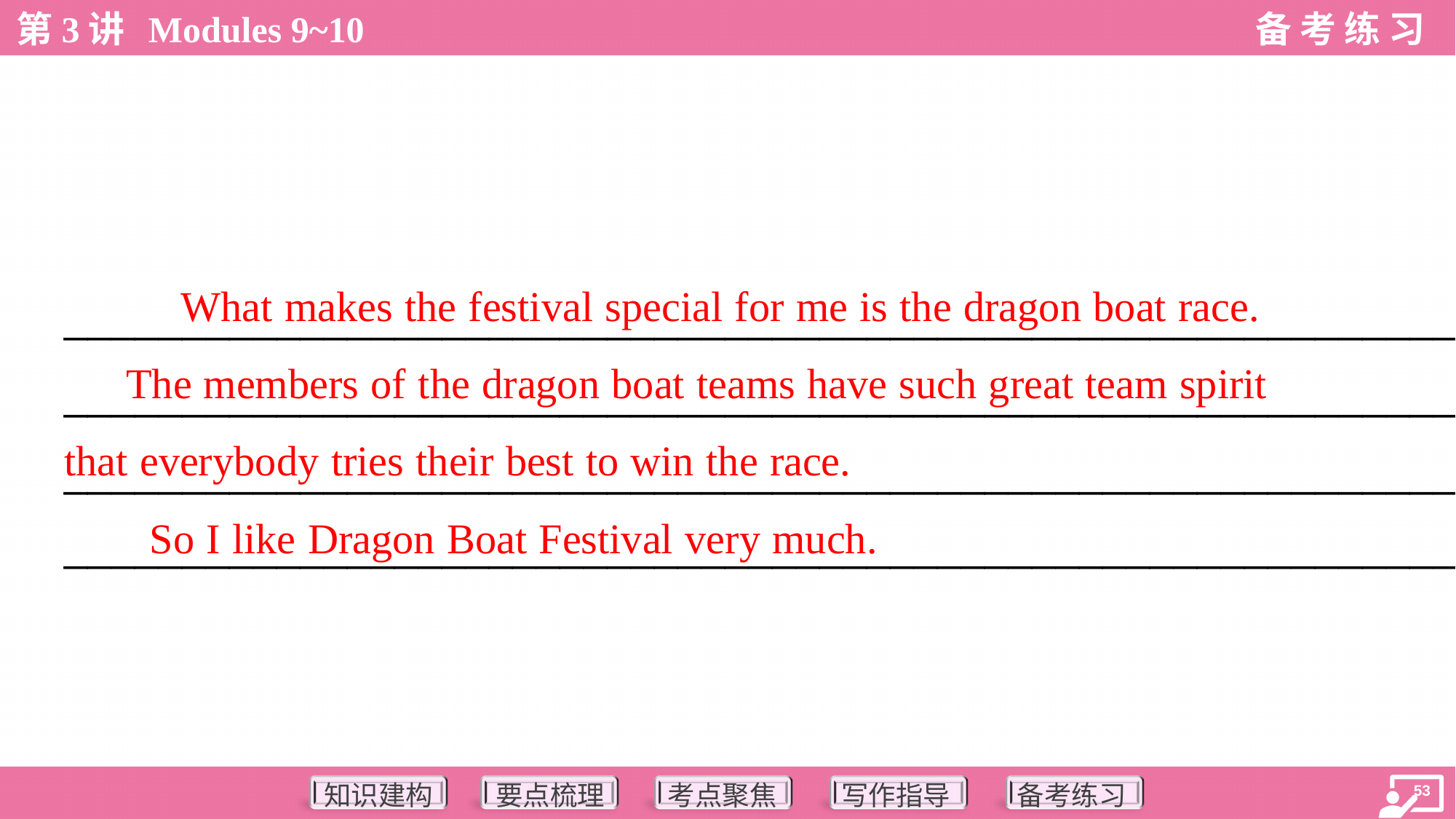

What makes the festival special for me is the dragon boat race.
The members of the dragon boat teams have such great team spirit
that everybody tries their best to win the race.
So I like Dragon Boat Festival very much.
______________________________________________________________
______________________________________________________________
______________________________________________________________
______________________________________________________________